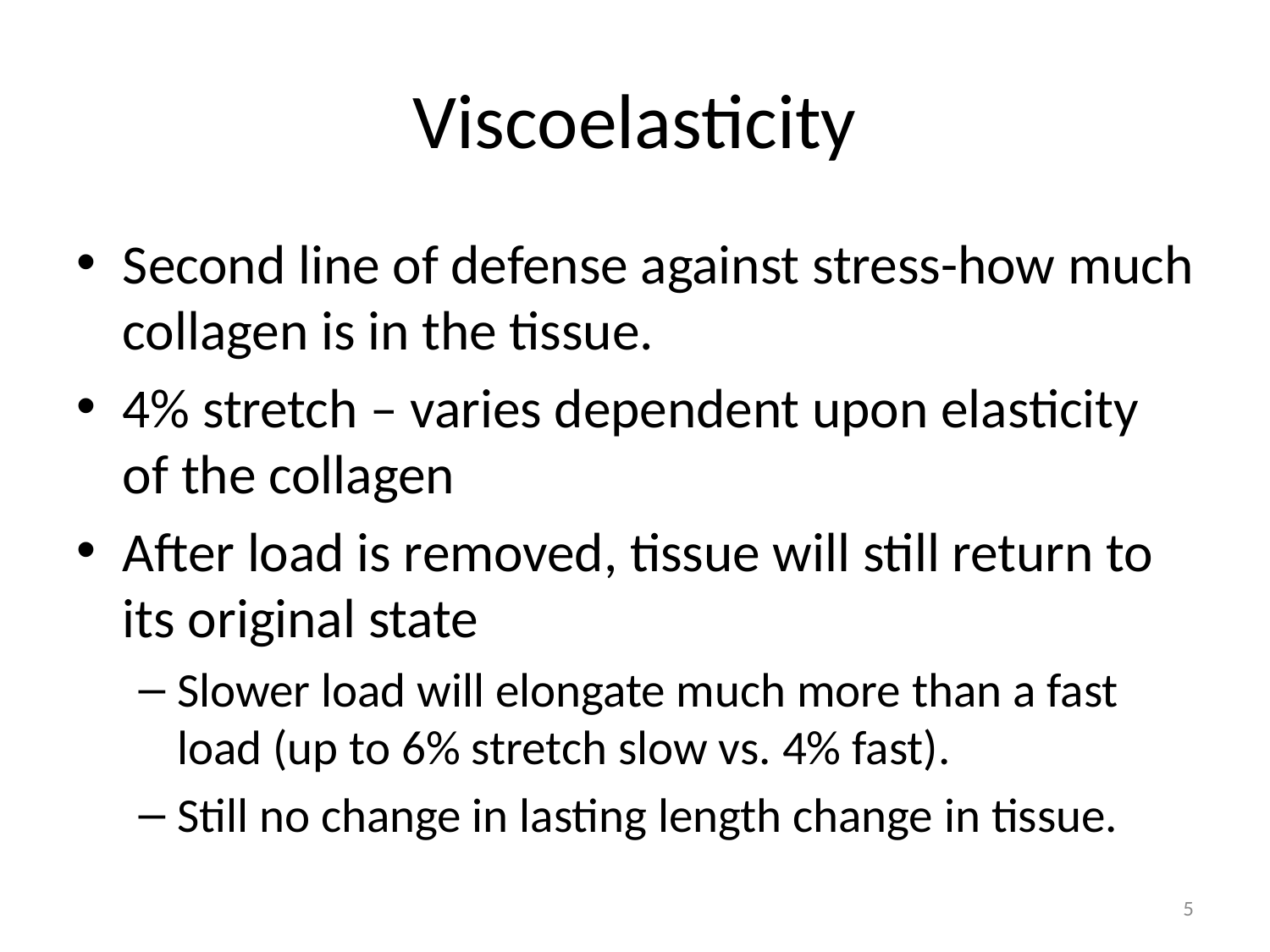

# Viscoelasticity
Second line of defense against stress-how much collagen is in the tissue.
4% stretch – varies dependent upon elasticity of the collagen
After load is removed, tissue will still return to its original state
Slower load will elongate much more than a fast load (up to 6% stretch slow vs. 4% fast).
Still no change in lasting length change in tissue.

5